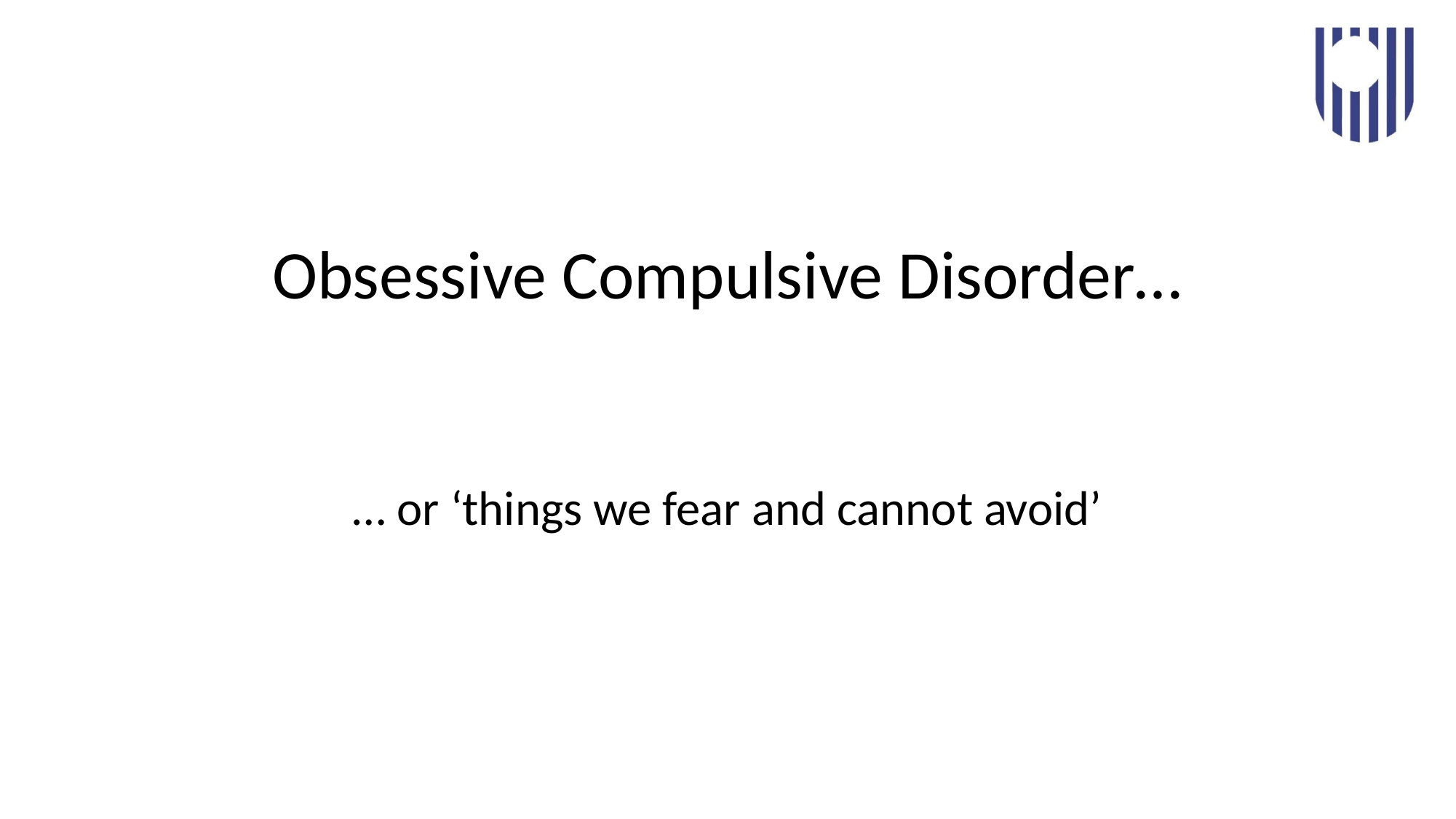

# Obsessive Compulsive Disorder…

… or ‘things we fear and cannot avoid’